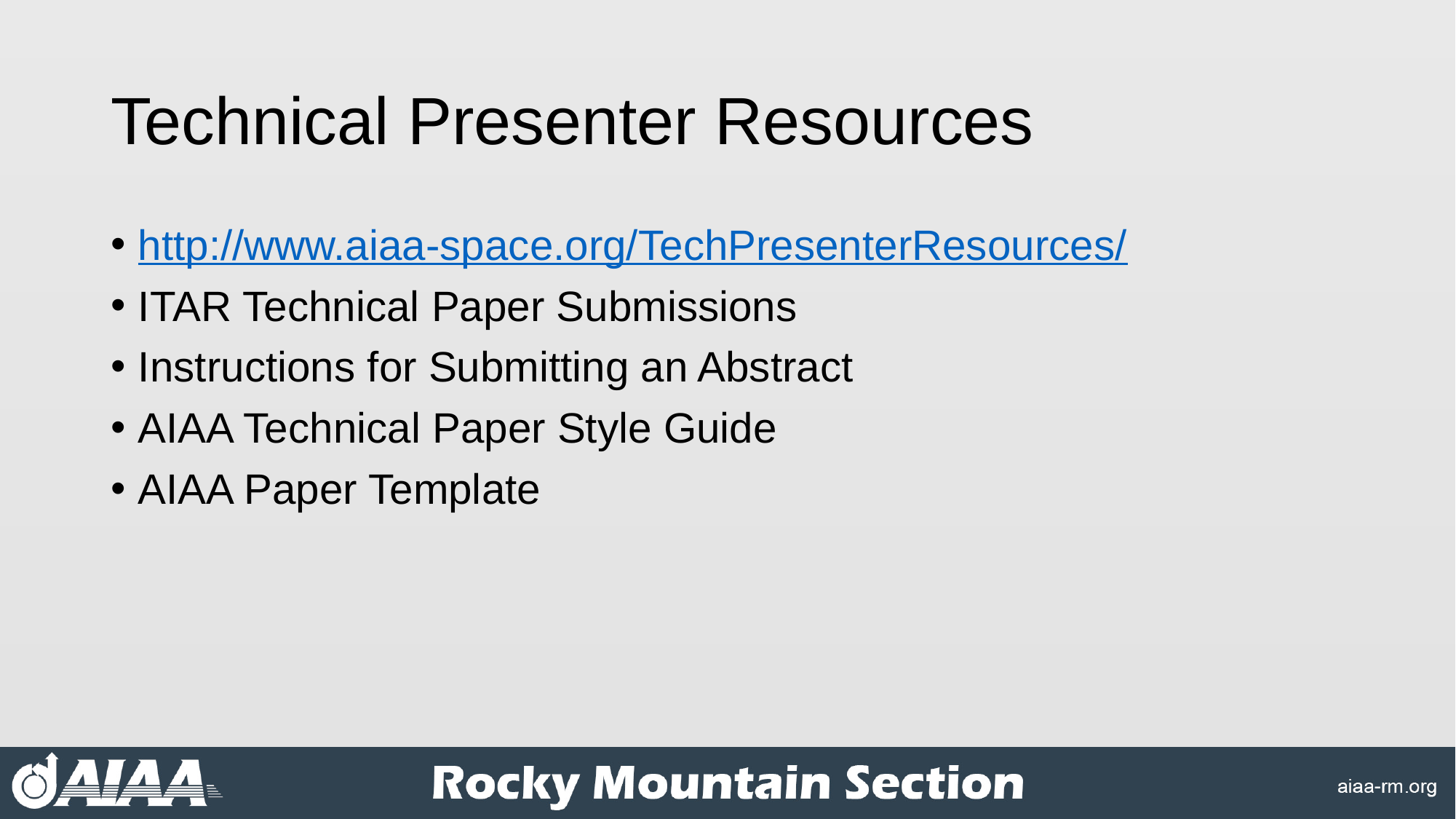

# Technical Presenter Resources
http://www.aiaa-space.org/TechPresenterResources/
ITAR Technical Paper Submissions
Instructions for Submitting an Abstract
AIAA Technical Paper Style Guide
AIAA Paper Template